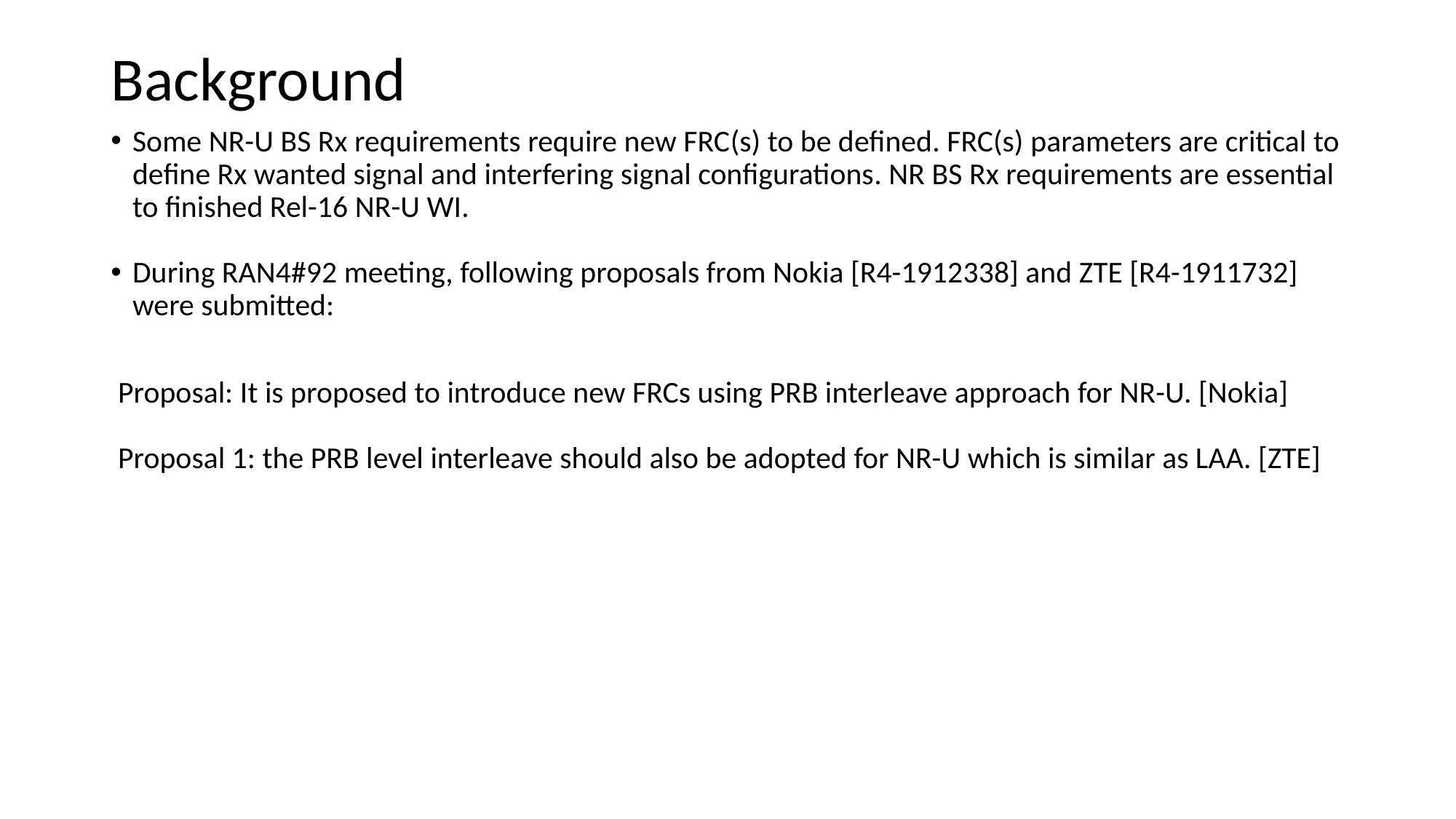

# Background
Some NR-U BS Rx requirements require new FRC(s) to be defined. FRC(s) parameters are critical to define Rx wanted signal and interfering signal configurations. NR BS Rx requirements are essential to finished Rel-16 NR-U WI.

During RAN4#92 meeting, following proposals from Nokia [R4-1912338] and ZTE [R4-1911732] were submitted:

 Proposal: It is proposed to introduce new FRCs using PRB interleave approach for NR-U. [Nokia]

 Proposal 1: the PRB level interleave should also be adopted for NR-U which is similar as LAA. [ZTE]

2